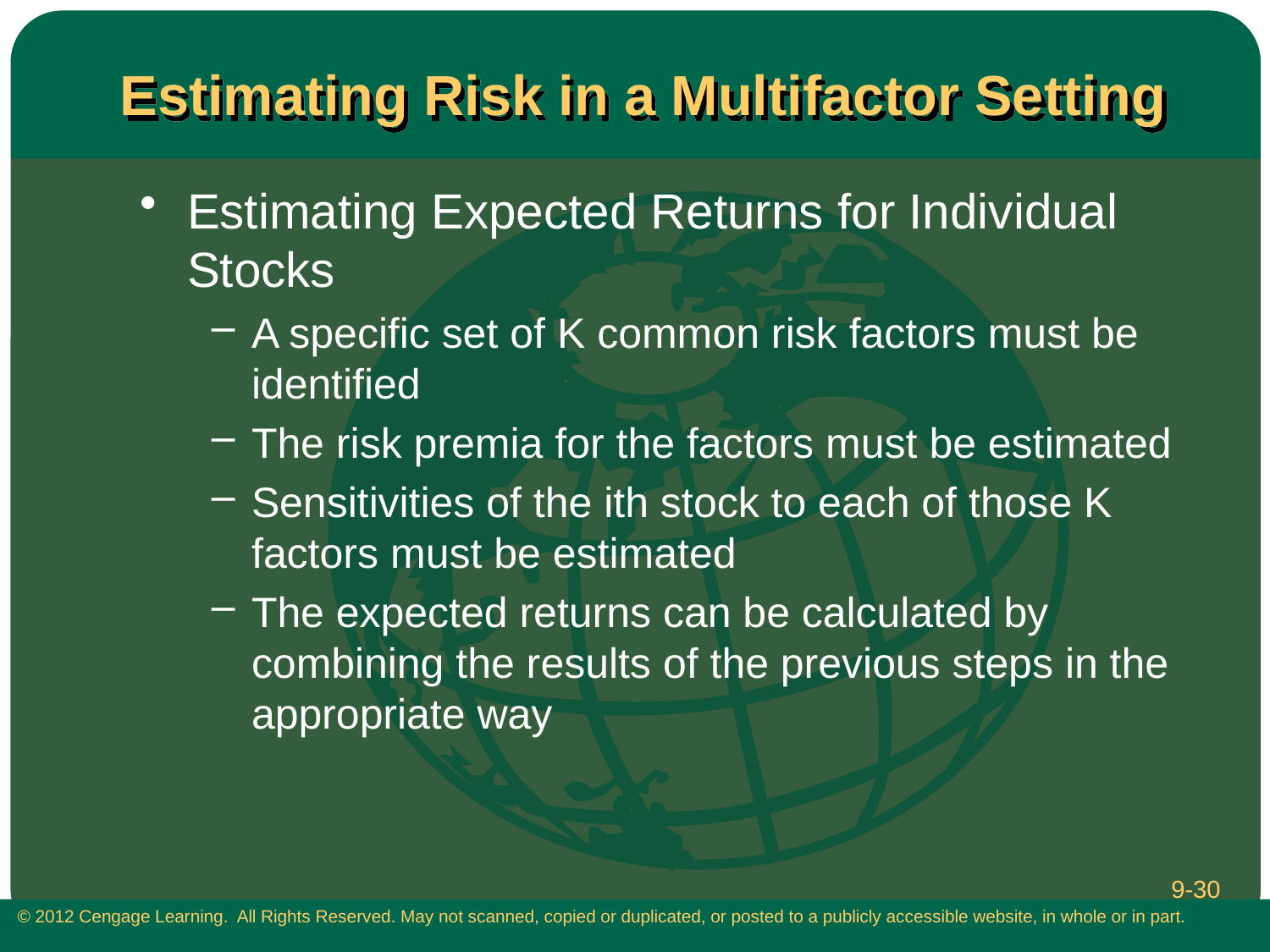

# Estimating Risk in a Multifactor Setting
Estimating Expected Returns for Individual Stocks
A specific set of K common risk factors must be identified
The risk premia for the factors must be estimated
Sensitivities of the ith stock to each of those K factors must be estimated
The expected returns can be calculated by combining the results of the previous steps in the appropriate way
9-30
 © 2012 Cengage Learning.  All Rights Reserved. May not scanned, copied or duplicated, or posted to a publicly accessible website, in whole or in part.